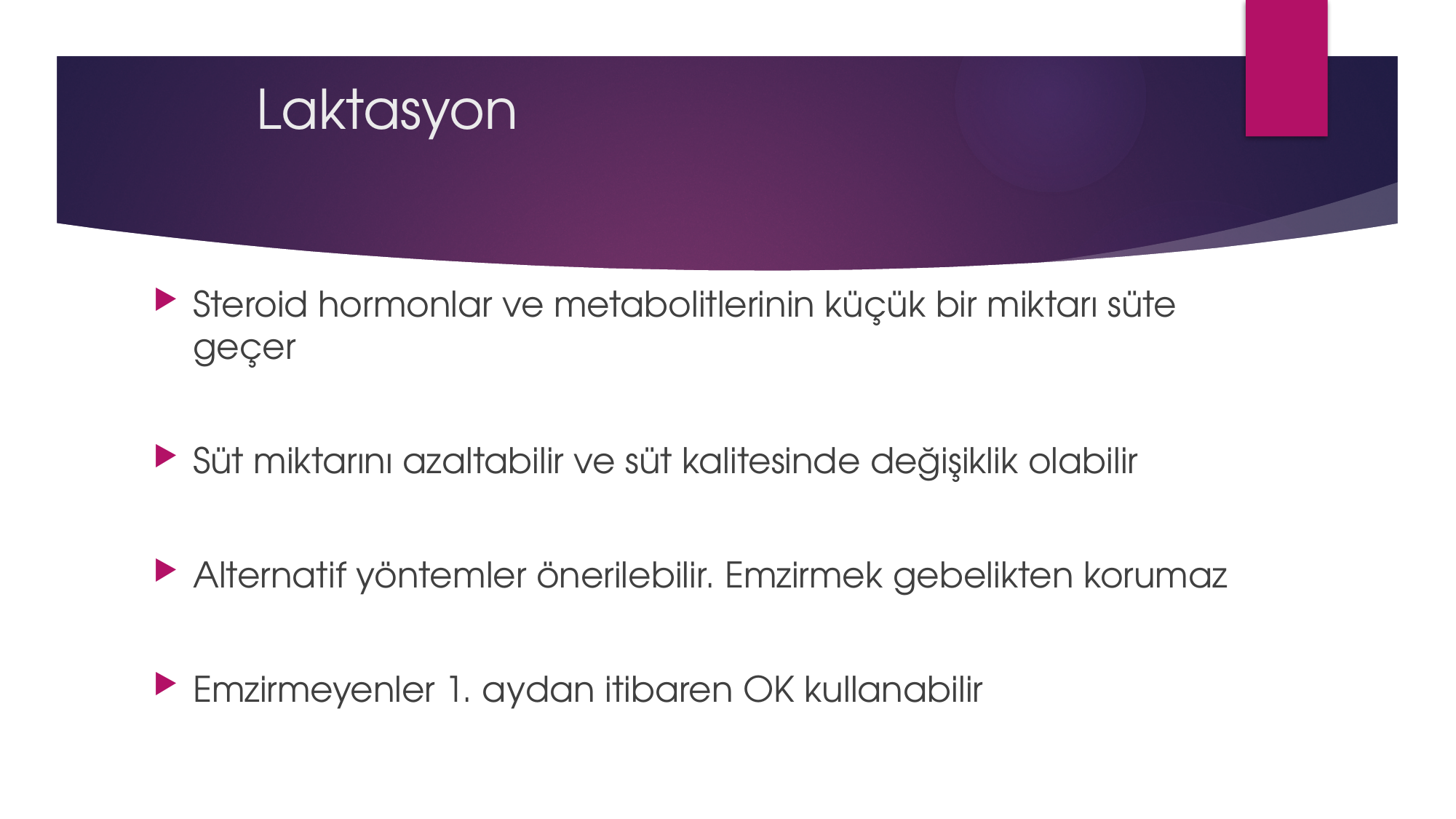

# Laktasyon
Steroid hormonlar ve metabolitlerinin küçük bir miktarı süte geçer

Süt miktarını azaltabilir ve süt kalitesinde değişiklik olabilir

Alternatif yöntemler önerilebilir. Emzirmek gebelikten korumaz

Emzirmeyenler 1. aydan itibaren OK kullanabilir